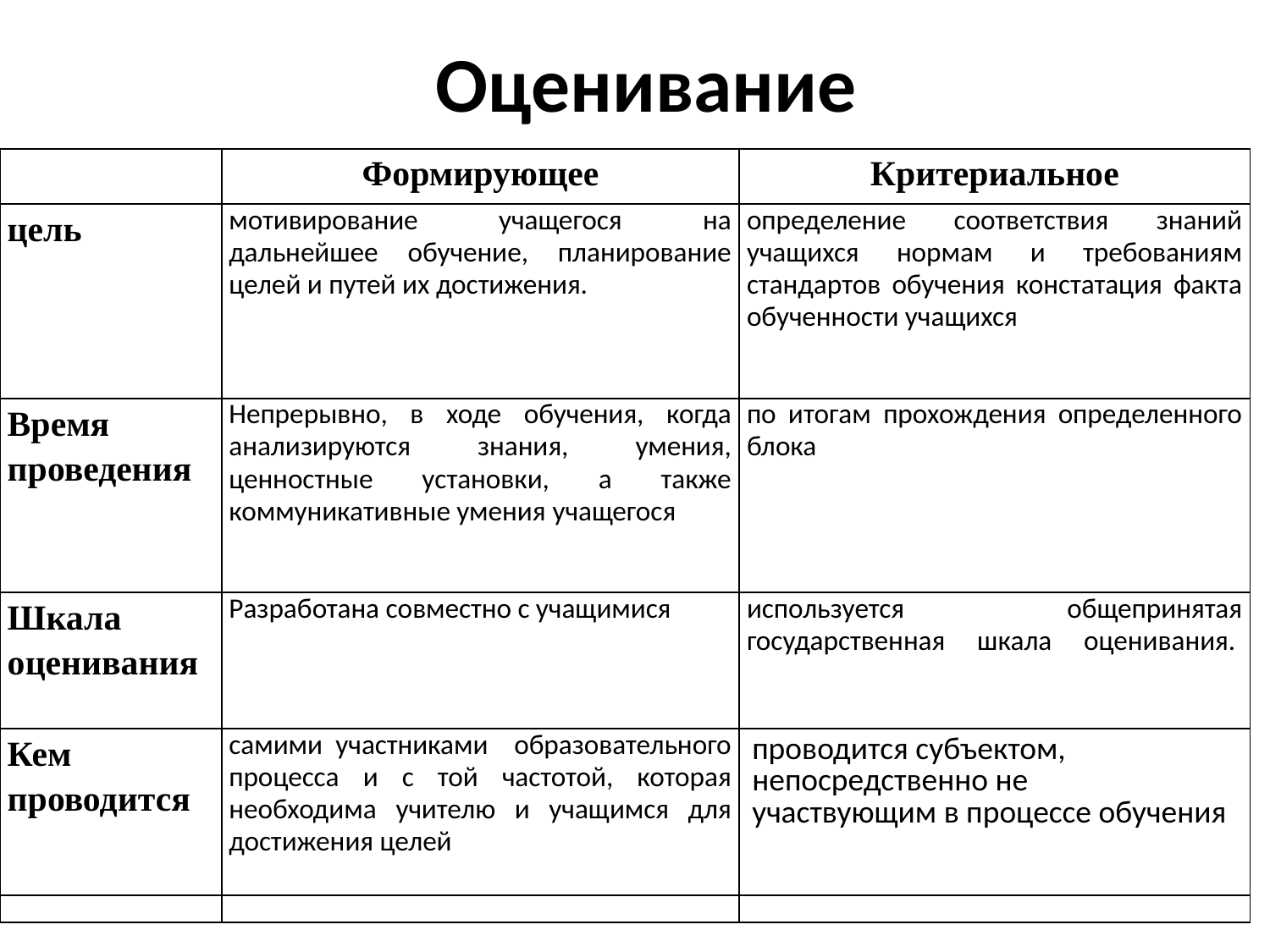

# Оценивание
|  | Формирующее | Критериальное |
| --- | --- | --- |
| цель | мотивирование учащегося на дальнейшее обучение, планирование целей и путей их достижения. | определение соответствия знаний учащихся нормам и требованиям стандартов обучения констатация факта обученности учащихся |
| Время проведения | Непрерывно, в ходе обучения, когда анализируются знания, умения, ценностные установки, а также коммуникативные умения учащегося | по итогам прохождения определенного блока |
| Шкала оценивания | Разработана совместно с учащимися | используется общепринятая государственная шкала оценивания. |
| Кем проводится | самими участниками образовательного процесса и с той частотой, которая необходима учителю и учащимся для достижения целей | проводится субъектом, непосредственно не участвующим в процессе обучения |
|  |  |  |